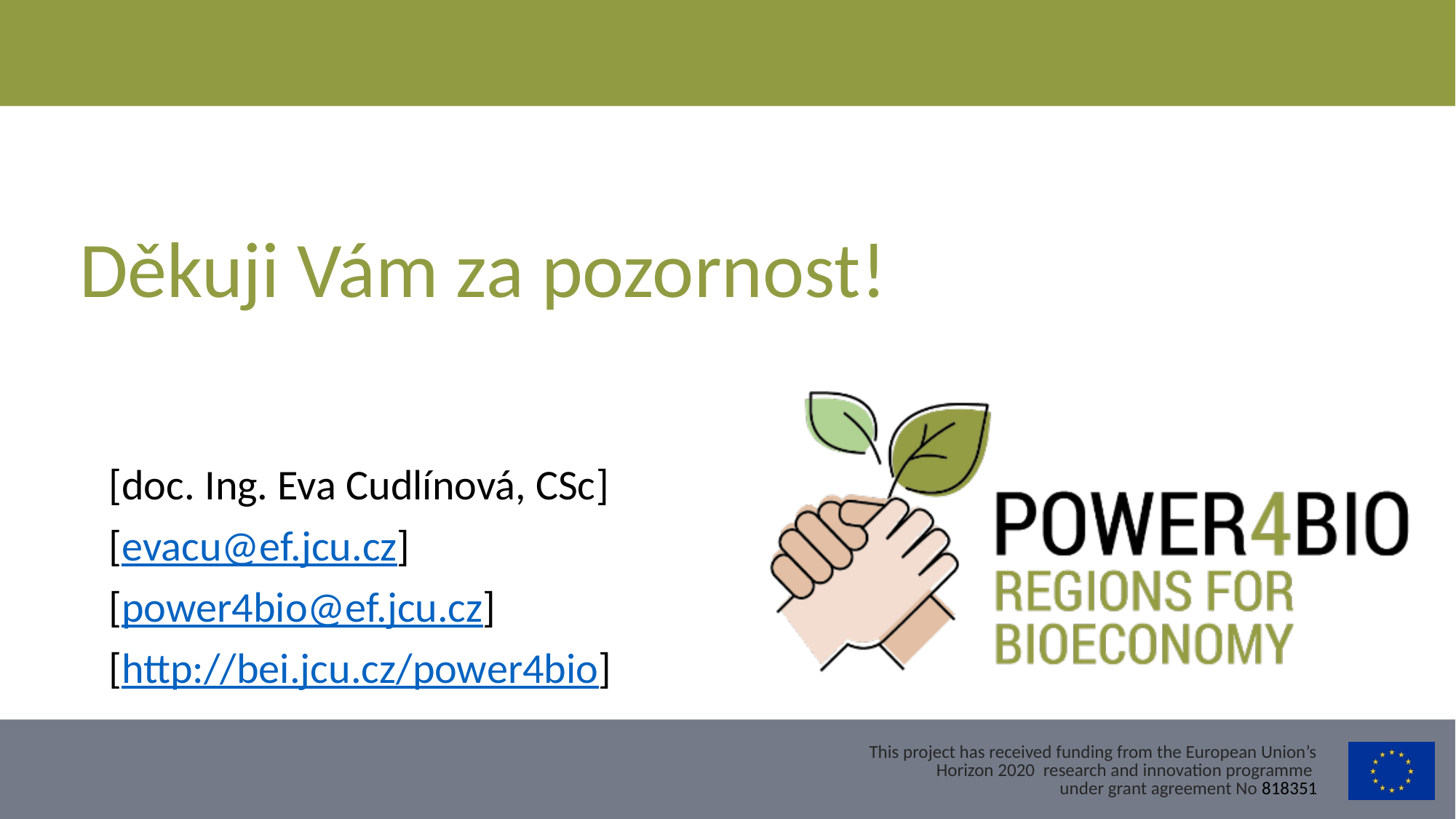

# Děkuji Vám za pozornost!
[doc. Ing. Eva Cudlínová, CSc]
[evacu@ef.jcu.cz]
[power4bio@ef.jcu.cz]
[http://bei.jcu.cz/power4bio]